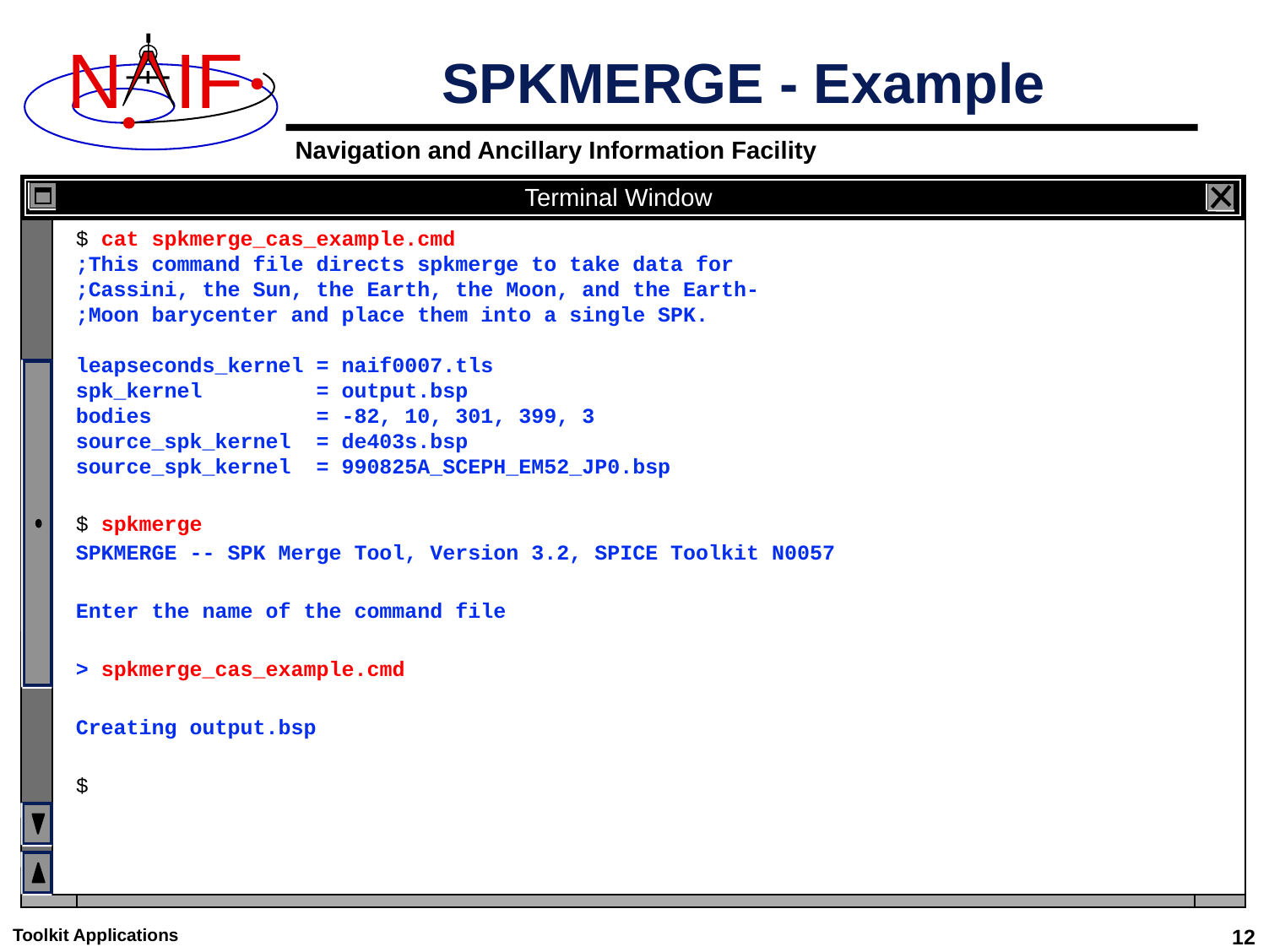

# SPKMERGE - Example

Terminal Window

$ cat spkmerge_cas_example.cmd
;This command file directs spkmerge to take data for
;Cassini, the Sun, the Earth, the Moon, and the Earth-
;Moon barycenter and place them into a single SPK.

leapseconds_kernel = naif0007.tls
spk_kernel         = output.bsp
bodies             = -82, 10, 301, 399, 3
source_spk_kernel  = de403s.bsp
source_spk_kernel  = 990825A_SCEPH_EM52_JP0.bsp

$ spkmerge
SPKMERGE -- SPK Merge Tool, Version 3.2, SPICE Toolkit N0057

Enter the name of the command file

> spkmerge_cas_example.cmd

Creating output.bsp

$

Toolkit Applications
12